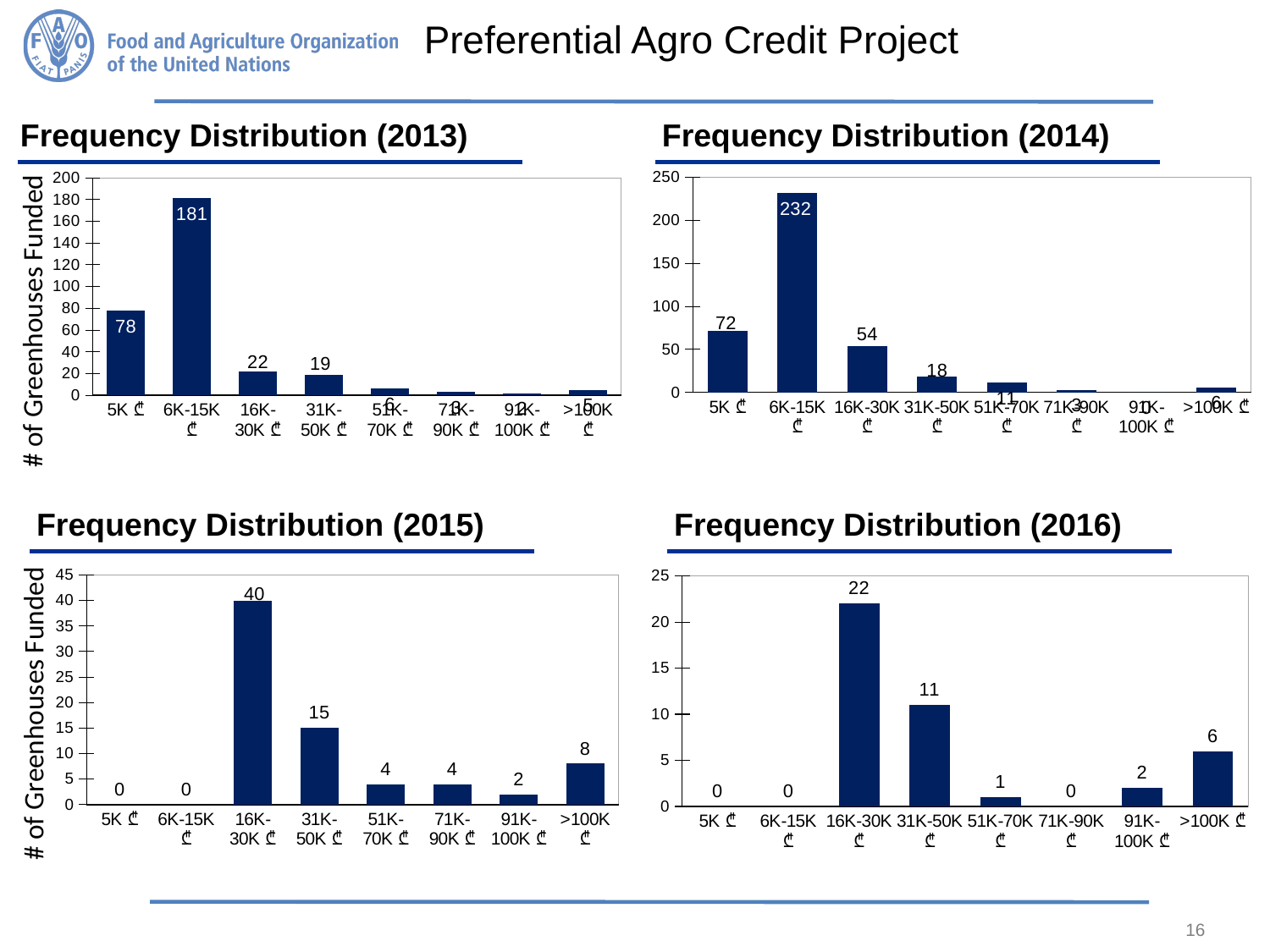

# Preferential Agro Credit Project
Frequency Distribution (2013)
Frequency Distribution (2014)

### Chart

| Category |  |
|---|---|
| 5K ₾ | 78.0 |
| 6K-15K ₾ | 181.0 |
| 16K-30K ₾ | 22.0 |
| 31K-50K ₾ | 19.0 |
| 51K-70K ₾ | 6.0 |
| 71K-90K ₾ | 3.0 |
| 91K-100K ₾ | 2.0 |
| >100K ₾ | 5.0 |

### Chart

| Category |  |
|---|---|
| 5K ₾ | 72.0 |
| 6K-15K ₾ | 232.0 |
| 16K-30K ₾ | 54.0 |
| 31K-50K ₾ | 18.0 |
| 51K-70K ₾ | 11.0 |
| 71K-90K ₾ | 3.0 |
| 91K-100K ₾ | 0.0 |
| >100K ₾ | 6.0 |
# of Greenhouses Funded
Frequency Distribution (2015)
Frequency Distribution (2016)

### Chart

| Category |  |
|---|---|
| 5K ₾ | 0.0 |
| 6K-15K ₾ | 0.0 |
| 16K-30K ₾ | 22.0 |
| 31K-50K ₾ | 11.0 |
| 51K-70K ₾ | 1.0 |
| 71K-90K ₾ | 0.0 |
| 91K-100K ₾ | 2.0 |
| >100K ₾ | 6.0 |

### Chart

| Category |  |
|---|---|
| 5K ₾ | 0.0 |
| 6K-15K ₾ | 0.0 |
| 16K-30K ₾ | 40.0 |
| 31K-50K ₾ | 15.0 |
| 51K-70K ₾ | 4.0 |
| 71K-90K ₾ | 4.0 |
| 91K-100K ₾ | 2.0 |
| >100K ₾ | 8.0 |
# of Greenhouses Funded
16